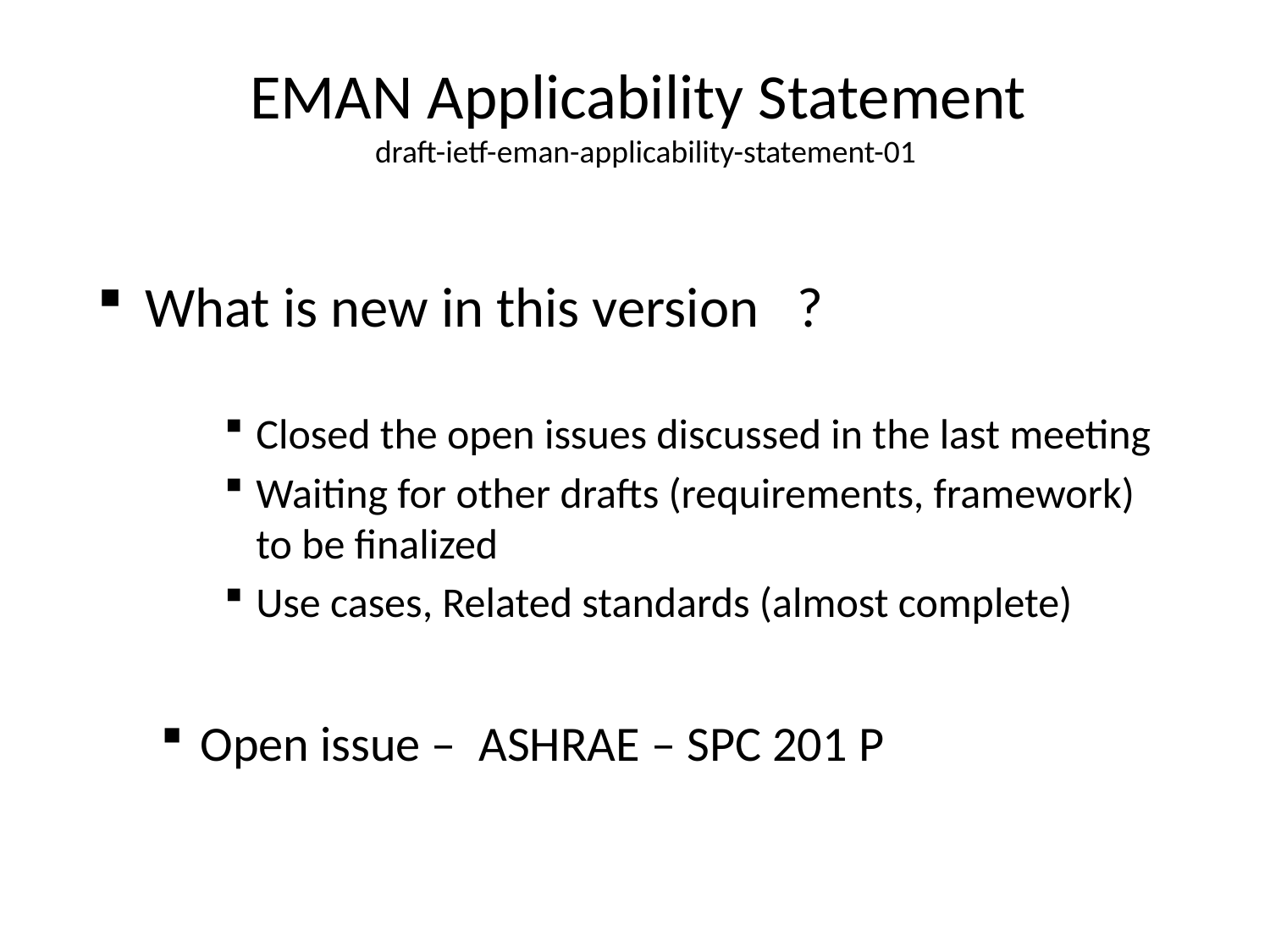

# EMAN Applicability Statement draft-ietf-eman-applicability-statement-01
What is new in this version   ?

Closed the open issues discussed in the last meeting
Waiting for other drafts (requirements, framework) to be finalized
Use cases, Related standards (almost complete)

Open issue –  ASHRAE – SPC 201 P